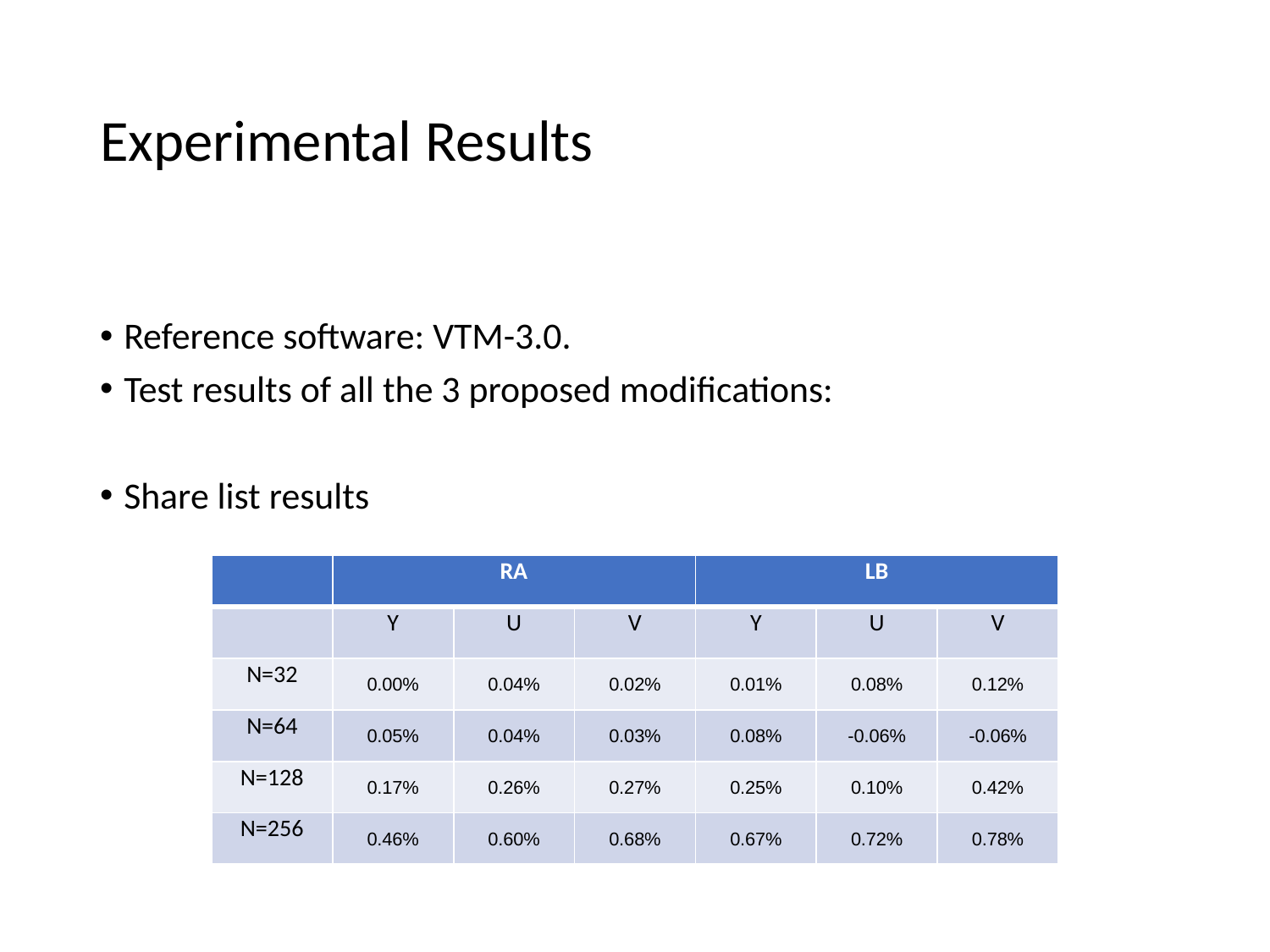

# Experimental Results

Reference software: VTM-3.0.
Test results of all the 3 proposed modifications:

Share list results

|  | RA |  |  | LB |  |  |
| --- | --- | --- | --- | --- | --- | --- |
|  | Y | U | V | Y | U | V |
| N=32 | 0.00% | 0.04% | 0.02% | 0.01% | 0.08% | 0.12% |
| N=64 | 0.05% | 0.04% | 0.03% | 0.08% | -0.06% | -0.06% |
| N=128 | 0.17% | 0.26% | 0.27% | 0.25% | 0.10% | 0.42% |
| N=256 | 0.46% | 0.60% | 0.68% | 0.67% | 0.72% | 0.78% |